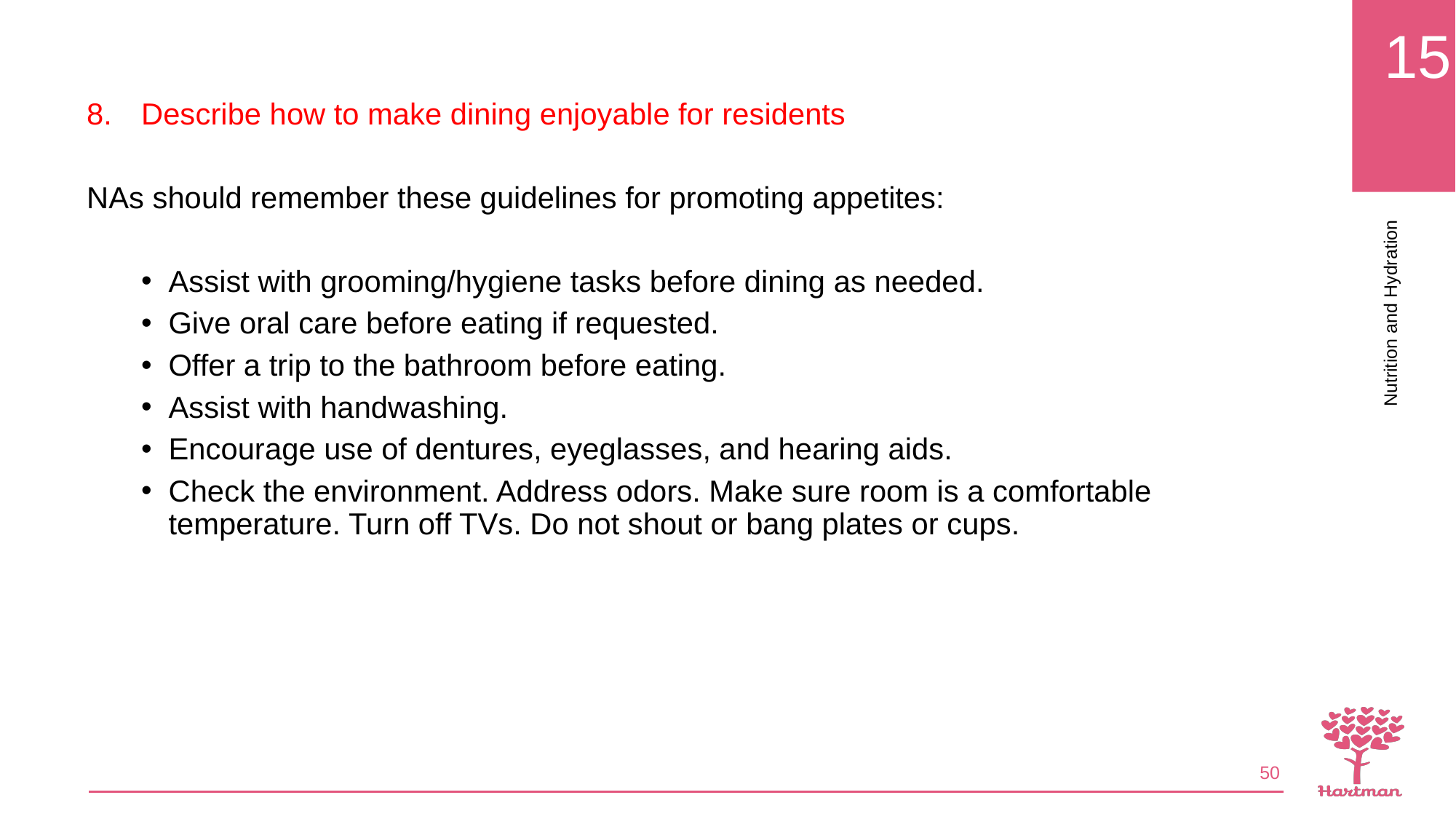

Describe how to make dining enjoyable for residents

NAs should remember these guidelines for promoting appetites:

Assist with grooming/hygiene tasks before dining as needed.
Give oral care before eating if requested.
Offer a trip to the bathroom before eating.
Assist with handwashing.
Encourage use of dentures, eyeglasses, and hearing aids.
Check the environment. Address odors. Make sure room is a comfortable temperature. Turn off TVs. Do not shout or bang plates or cups.

50